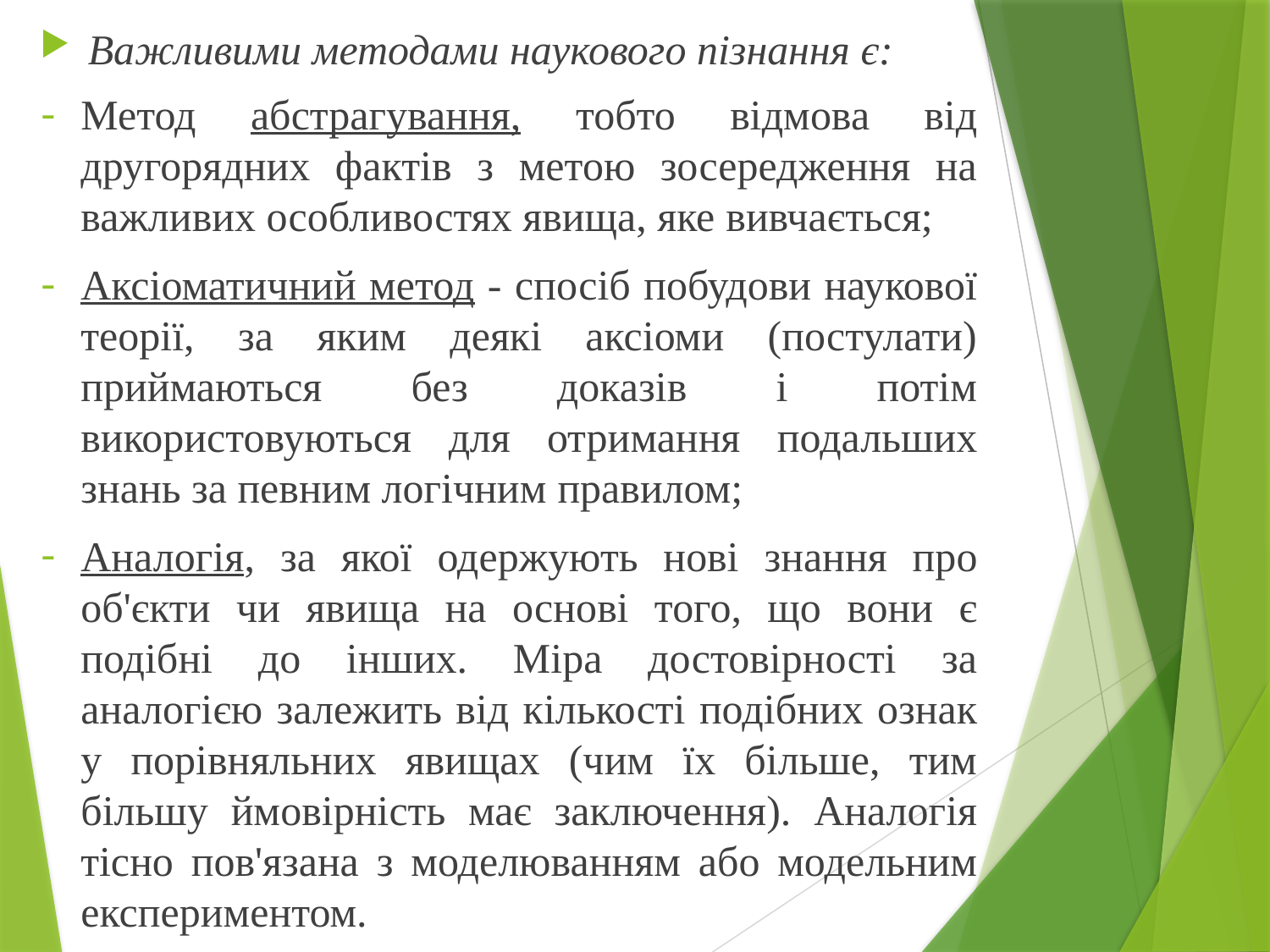

Важливими методами наукового пізнання є:
Метод абстрагування, тобто відмова від другорядних фактів з метою зосередження на важливих особливостях явища, яке вивчається;
Аксіоматичний метод - спосіб побудови наукової теорії, за яким деякі аксіоми (постулати) приймаються без доказів і потім використовуються для отримання подальших знань за певним логічним правилом;
Аналогія, за якої одержують нові знання про об'єкти чи явища на основі того, що вони є подібні до інших. Міра достовірності за аналогією залежить від кількості подібних ознак у порівняльних явищах (чим їх більше, тим більшу ймовірність має заключення). Аналогія тісно пов'язана з моделюванням або модельним експериментом.